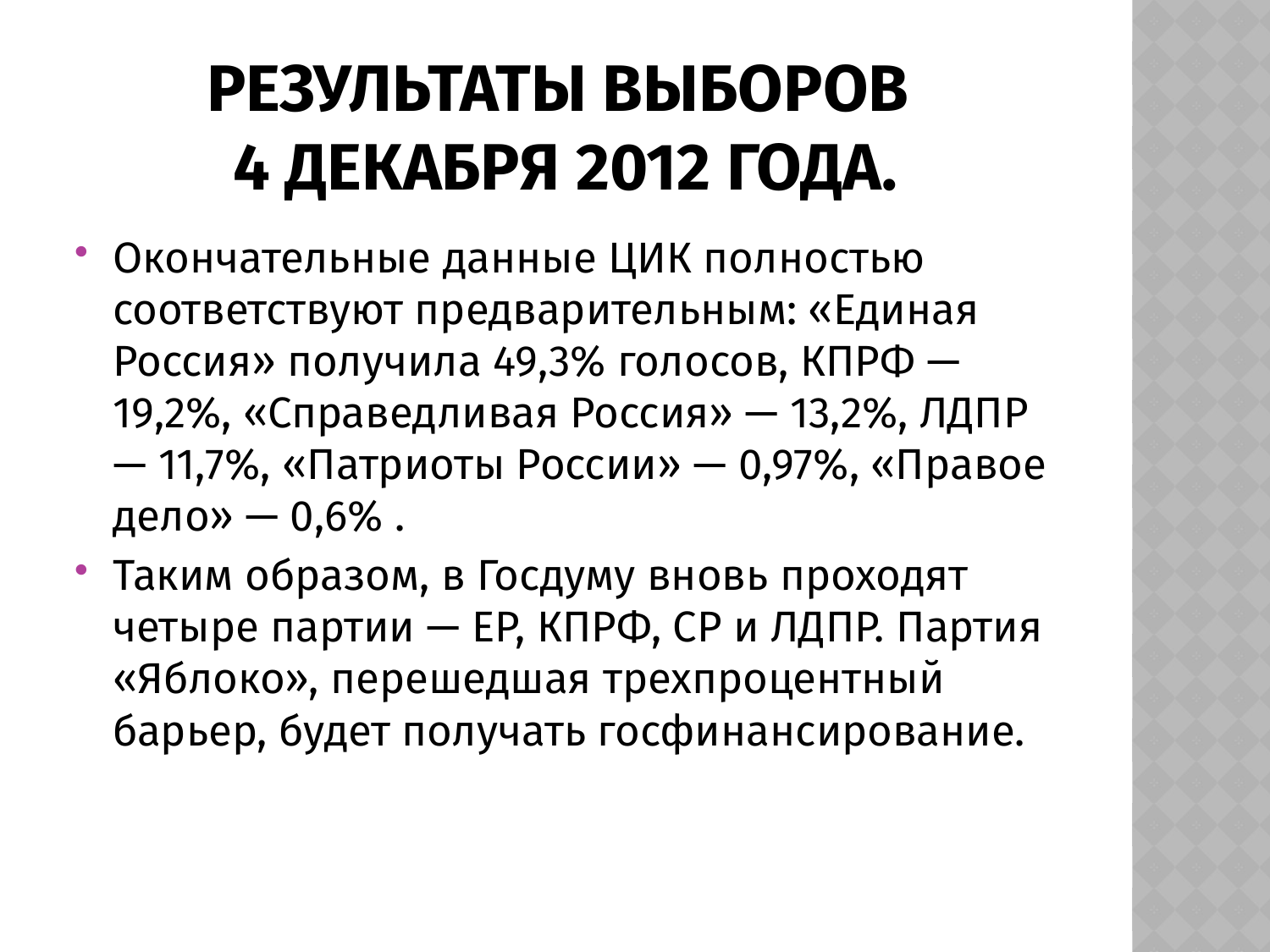

# Результаты выборов 4 декабря 2012 года.
Окончательные данные ЦИК полностью соответствуют предварительным: «Единая Россия» получила 49,3% голосов, КПРФ — 19,2%, «Справедливая Россия» — 13,2%, ЛДПР — 11,7%, «Патриоты России» — 0,97%, «Правое дело» — 0,6% .
Таким образом, в Госдуму вновь проходят четыре партии — ЕР, КПРФ, СР и ЛДПР. Партия «Яблоко», перешедшая трехпроцентный барьер, будет получать госфинансирование.